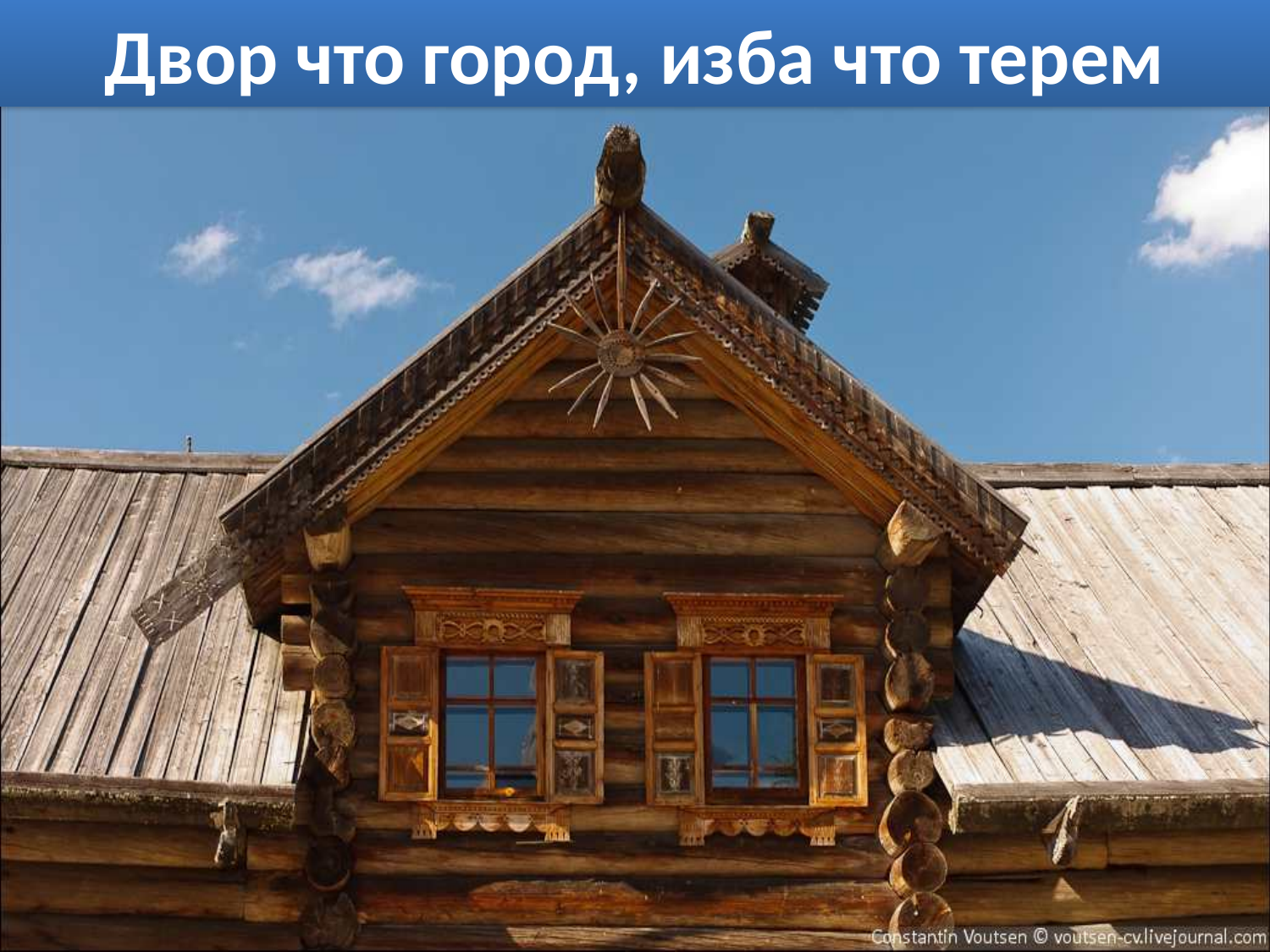

# Двор что город, изба что терем